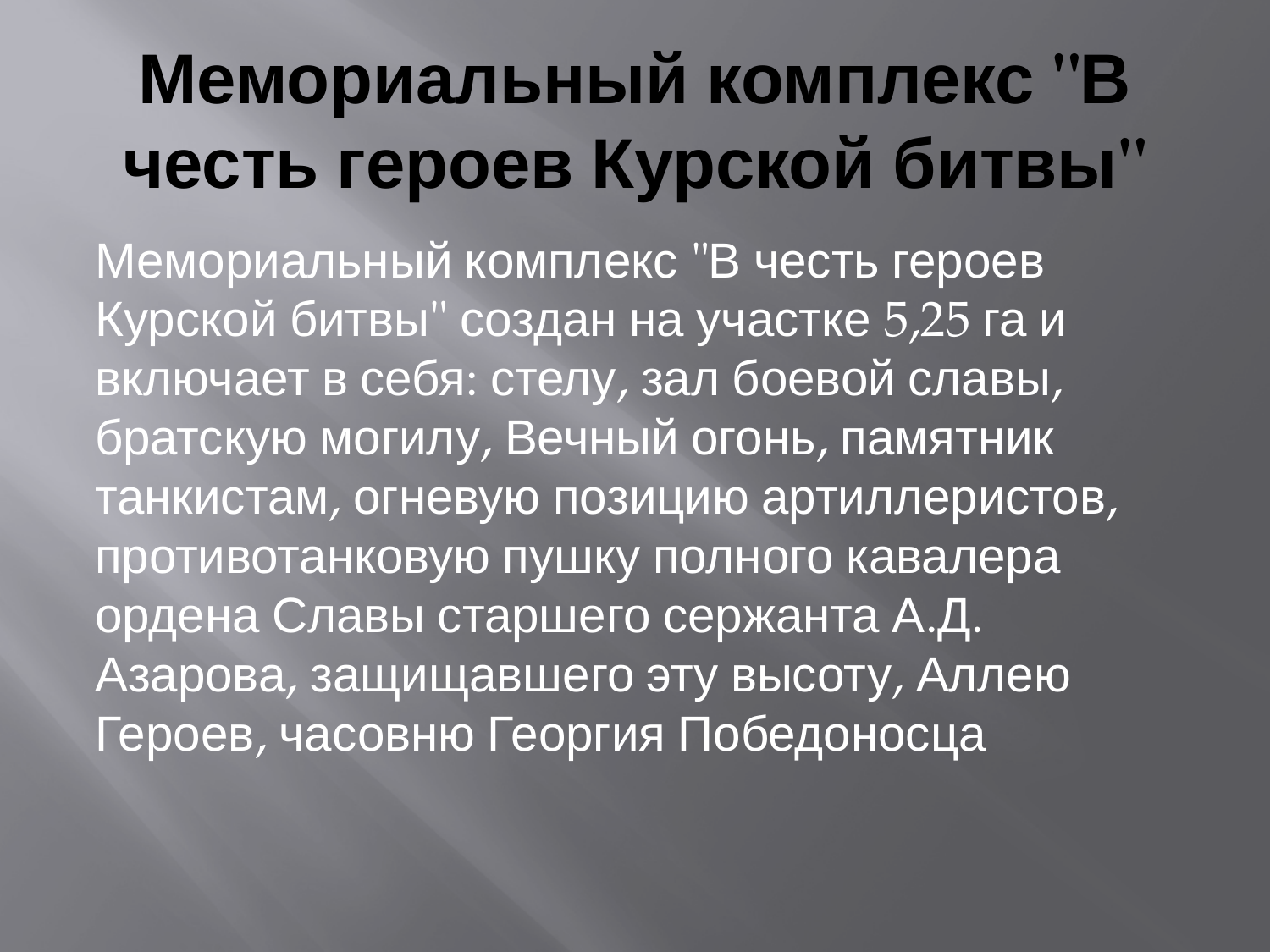

# Мемориальный комплекс "В честь героев Курской битвы"
Мемориальный комплекс "В честь героев Курской битвы" создан на участке 5,25 га и включает в себя: стелу, зал боевой славы, братскую могилу, Вечный огонь, памятник танкистам, огневую позицию артиллеристов, противотанковую пушку полного кавалера ордена Славы старшего сержанта А.Д. Азарова, защищавшего эту высоту, Аллею Героев, часовню Георгия Победоносца